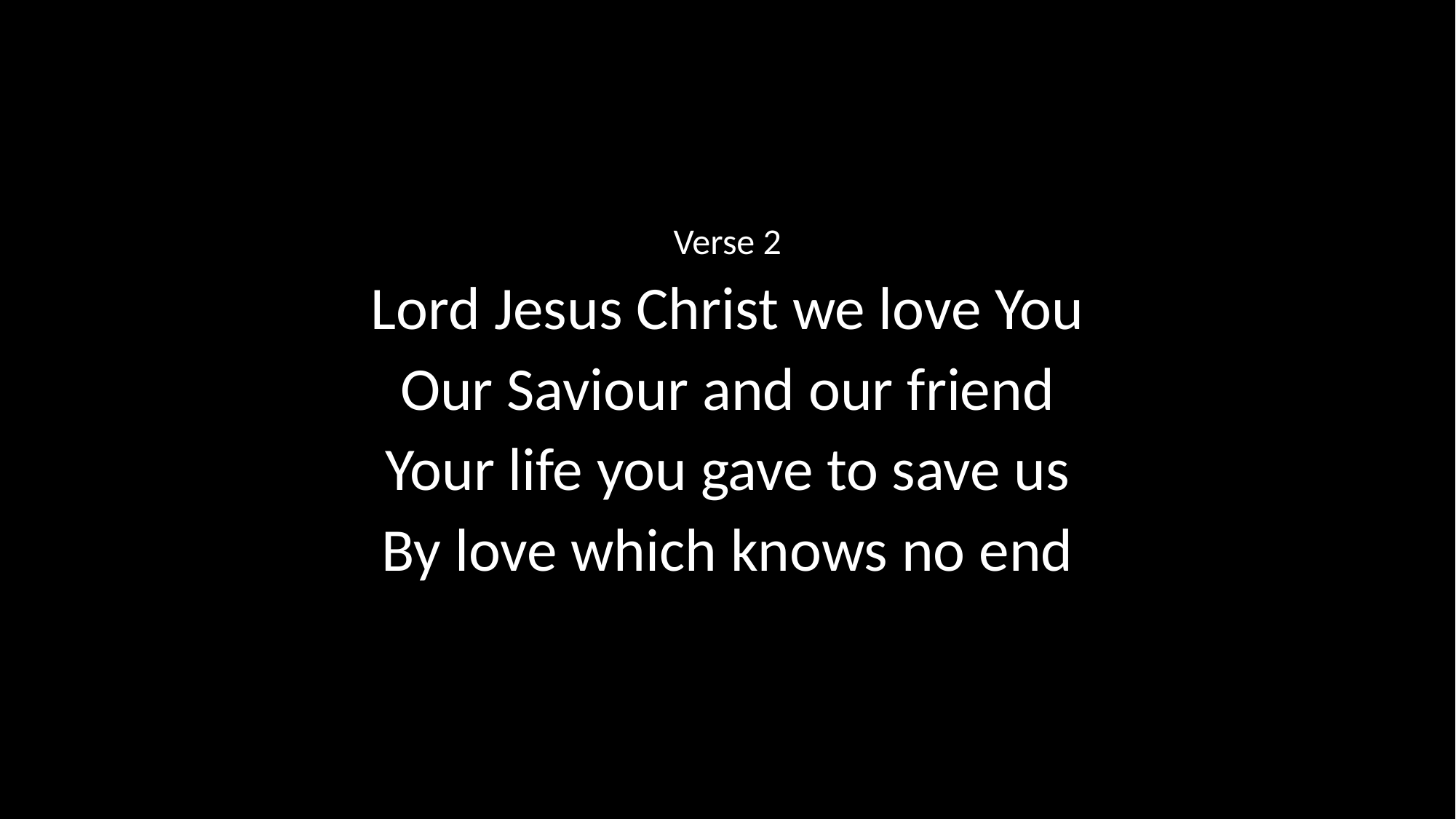

Verse 2
Lord Jesus Christ we love You
Our Saviour and our friend
Your life you gave to save us
By love which knows no end